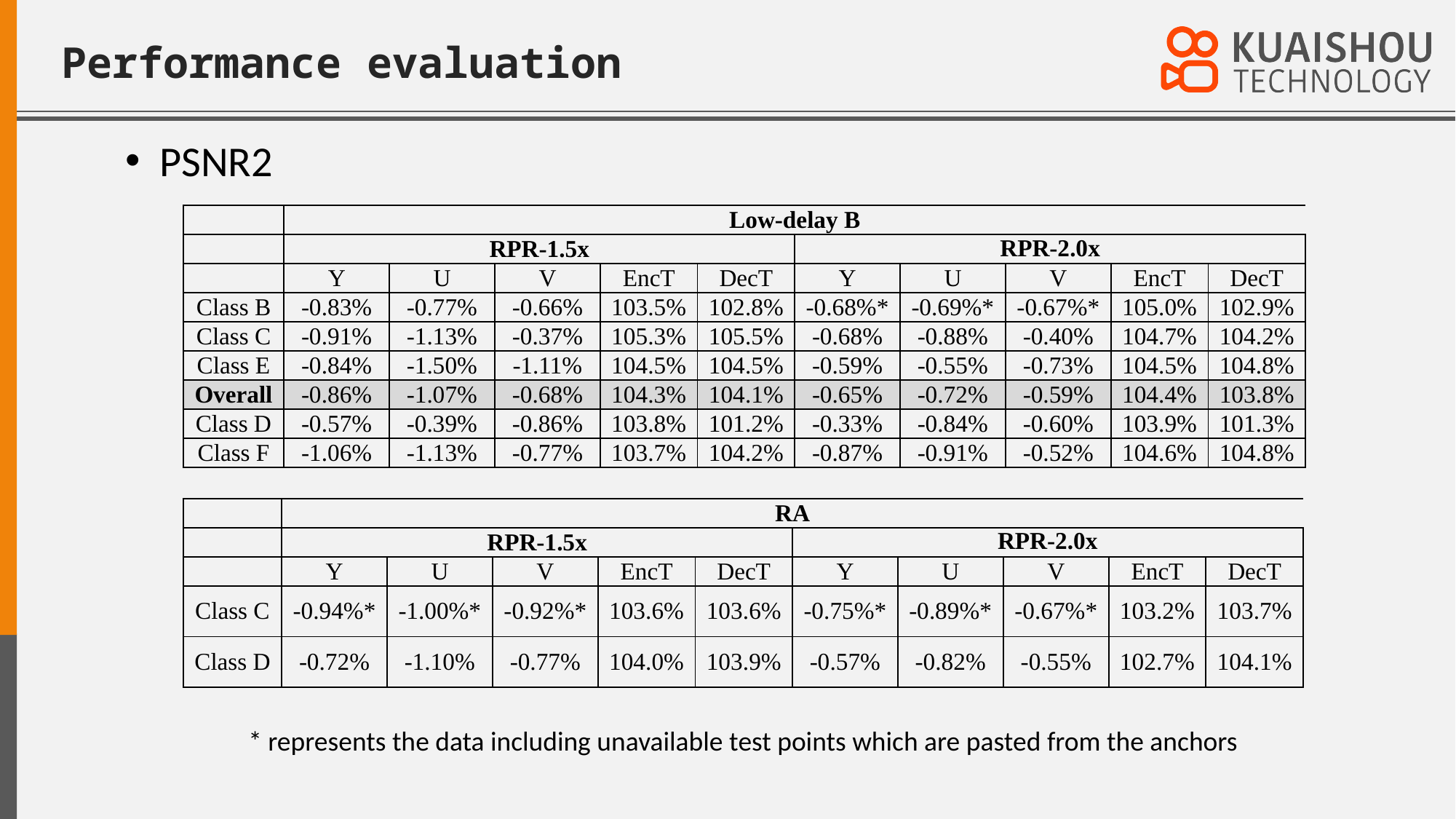

# Performance evaluation
PSNR2
|  | Low-delay B |  |  |  |  | Low-delay B PSNR1 |  |  |  |  |
| --- | --- | --- | --- | --- | --- | --- | --- | --- | --- | --- |
|  | RPR-1.5x |  |  |  |  | RPR-2.0x |  |  |  |  |
|  | Y | U | V | EncT | DecT | Y | U | V | EncT | DecT |
| Class B | -0.83% | -0.77% | -0.66% | 103.5% | 102.8% | -0.68%\* | -0.69%\* | -0.67%\* | 105.0% | 102.9% |
| Class C | -0.91% | -1.13% | -0.37% | 105.3% | 105.5% | -0.68% | -0.88% | -0.40% | 104.7% | 104.2% |
| Class E | -0.84% | -1.50% | -1.11% | 104.5% | 104.5% | -0.59% | -0.55% | -0.73% | 104.5% | 104.8% |
| Overall | -0.86% | -1.07% | -0.68% | 104.3% | 104.1% | -0.65% | -0.72% | -0.59% | 104.4% | 103.8% |
| Class D | -0.57% | -0.39% | -0.86% | 103.8% | 101.2% | -0.33% | -0.84% | -0.60% | 103.9% | 101.3% |
| Class F | -1.06% | -1.13% | -0.77% | 103.7% | 104.2% | -0.87% | -0.91% | -0.52% | 104.6% | 104.8% |
|  | RA |  |  |  |  | RA |  |  |  |  |
| --- | --- | --- | --- | --- | --- | --- | --- | --- | --- | --- |
|  | RPR-1.5x |  |  |  |  | RPR-2.0x |  |  |  |  |
|  | Y | U | V | EncT | DecT | Y | U | V | EncT | DecT |
| Class C | -0.94%\* | -1.00%\* | -0.92%\* | 103.6% | 103.6% | -0.75%\* | -0.89%\* | -0.67%\* | 103.2% | 103.7% |
| Class D | -0.72% | -1.10% | -0.77% | 104.0% | 103.9% | -0.57% | -0.82% | -0.55% | 102.7% | 104.1% |
* represents the data including unavailable test points which are pasted from the anchors